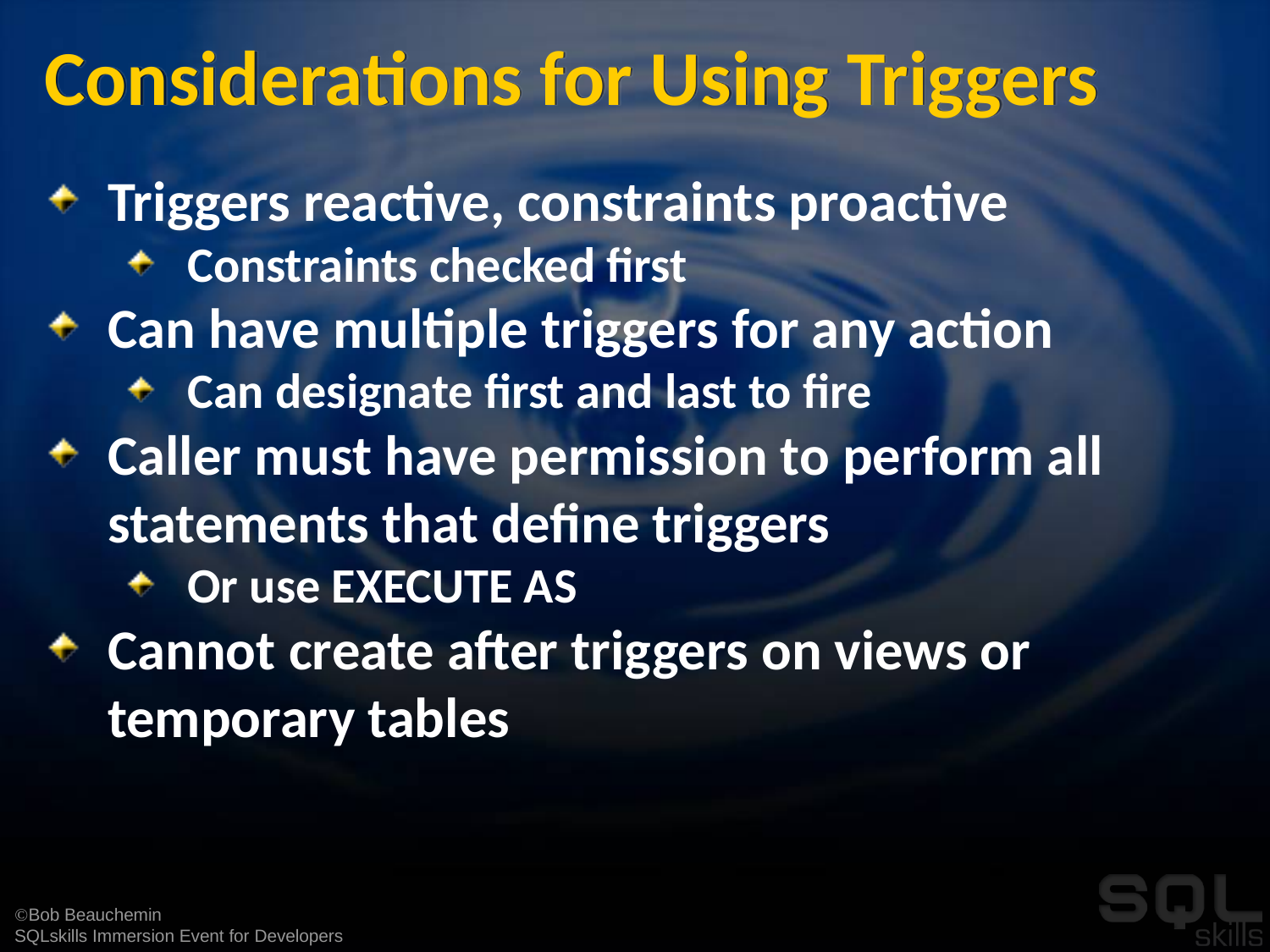

# Considerations for Using Triggers
Triggers reactive, constraints proactive
Constraints checked first
Can have multiple triggers for any action
Can designate first and last to fire
Caller must have permission to perform all statements that define triggers
Or use EXECUTE AS
Cannot create after triggers on views or temporary tables